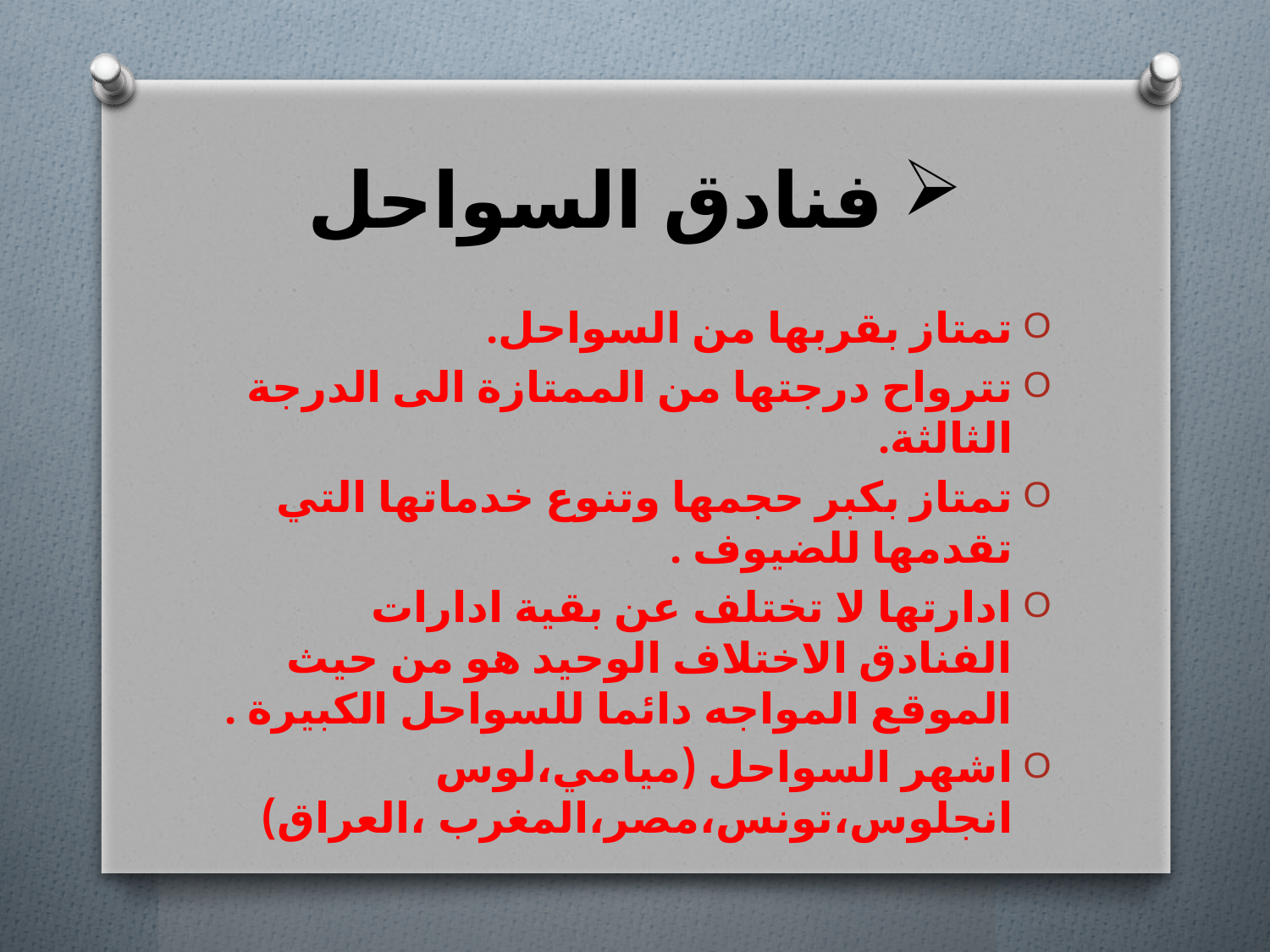

# فنادق السواحل
تمتاز بقربها من السواحل.
تترواح درجتها من الممتازة الى الدرجة الثالثة.
تمتاز بكبر حجمها وتنوع خدماتها التي تقدمها للضيوف .
ادارتها لا تختلف عن بقية ادارات الفنادق الاختلاف الوحيد هو من حيث الموقع المواجه دائما للسواحل الكبيرة .
اشهر السواحل (ميامي،لوس انجلوس،تونس،مصر،المغرب ،العراق)